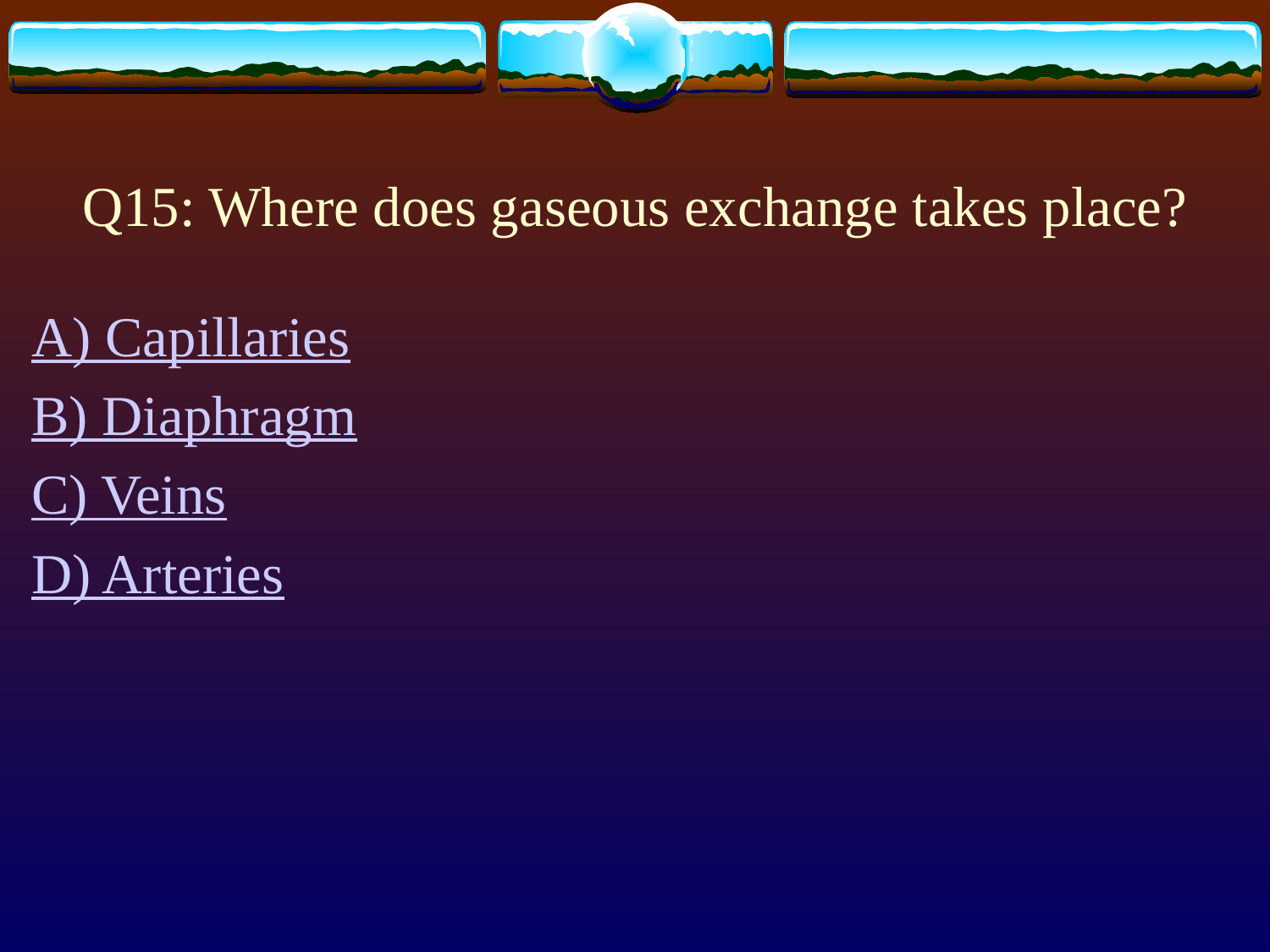

# Q15: Where does gaseous exchange takes place?
A) Capillaries
B) Diaphragm
C) Veins
D) Arteries